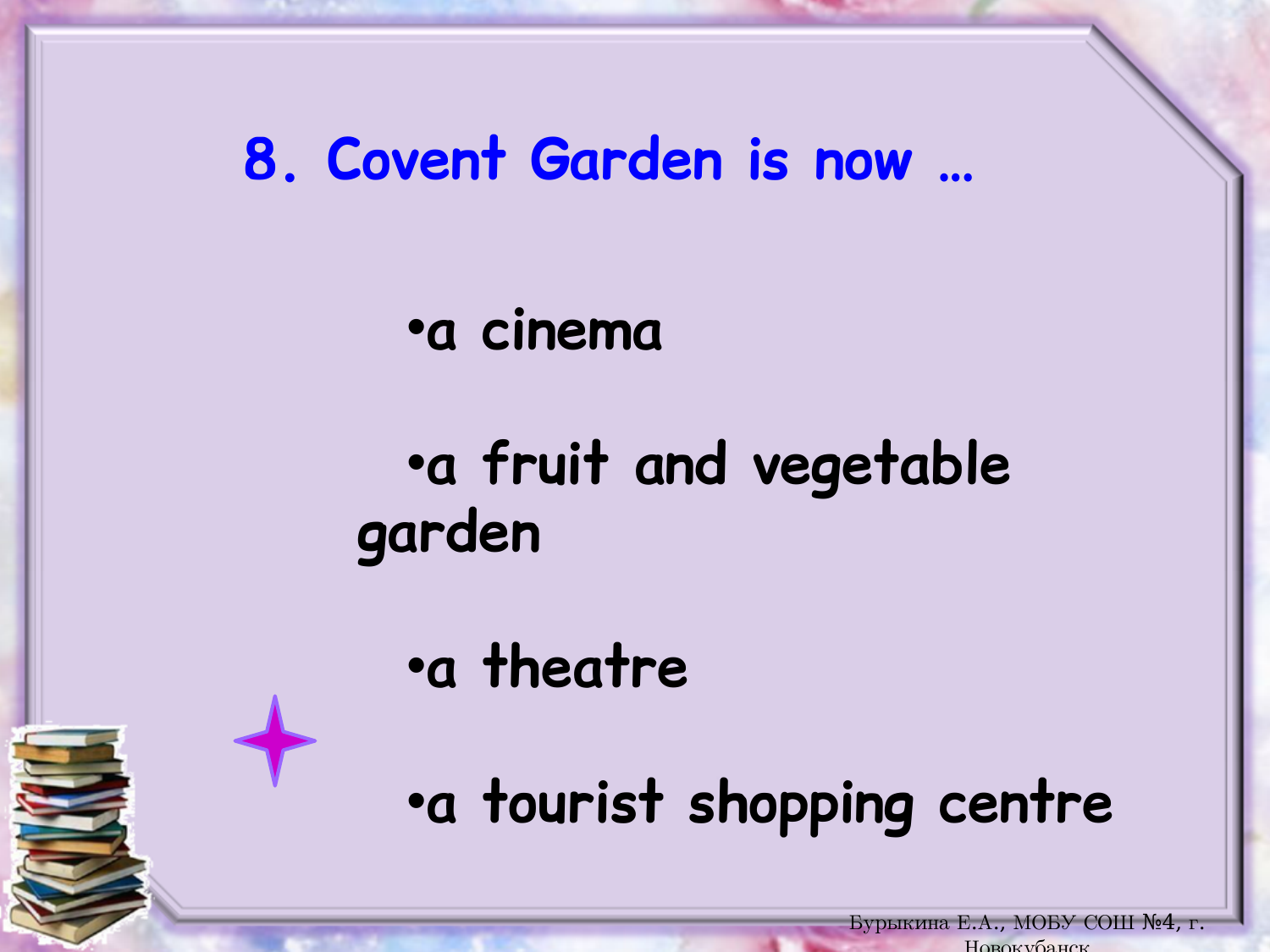

8. Covent Garden is now …
a cinema

a fruit and vegetable garden

a theatre

a tourist shopping centre

Бурыкина Е.А., МОБУ СОШ №4, г. Новокубанск